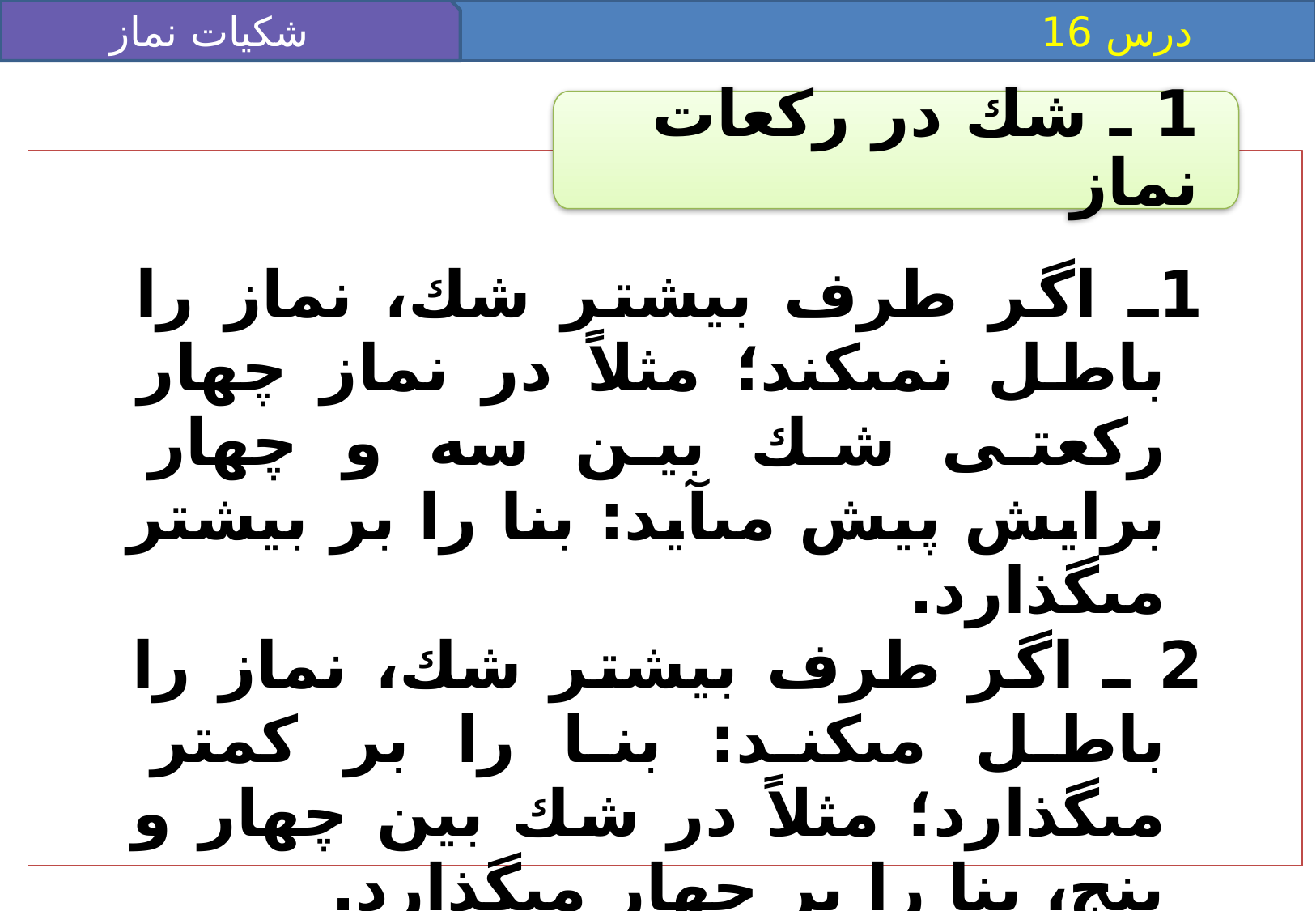

شکیات نماز 2
 درس 16
1 ـ شك در ركعات نماز
1ـ اگر طرف بيشتر شك، نماز را باطل نمى‏كند؛ مثلاً در نماز چهار ركعتى شك بين سه و چهار برايش پيش مى‏آيد: بنا را بر بيشتر مى‏گذارد.
2 ـ اگر طرف بيشتر شك، نماز را باطل مى‏كند: بنا را بر كمتر مى‏گذارد؛ مثلاً در شك بين چهار و پنج، بنا را بر چهار مى‏گذارد.